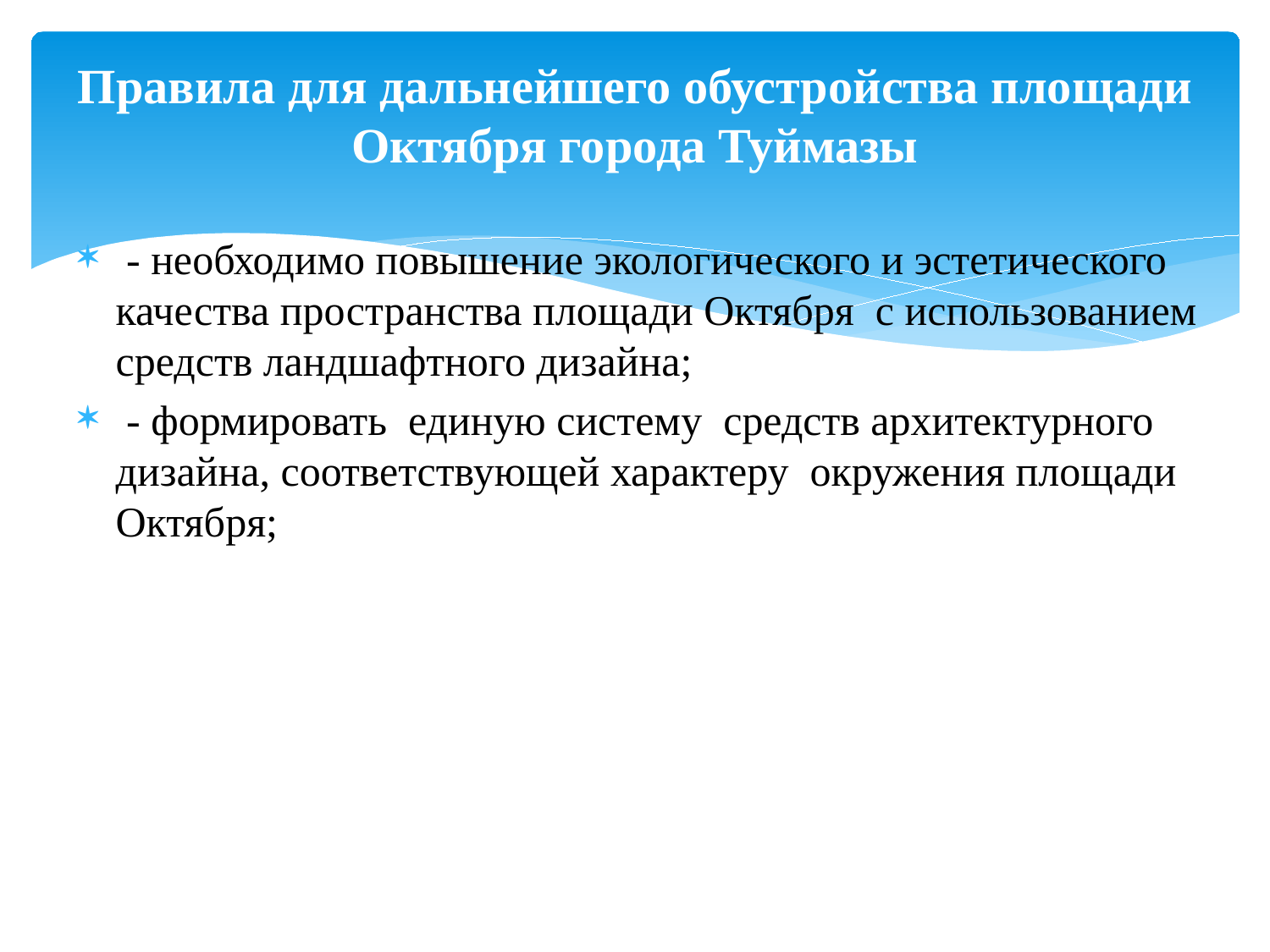

# Правила для дальнейшего обустройства площади Октября города Туймазы
 - необходимо повышение экологического и эстетического качества пространства площади Октября  с использованием средств ландшафтного дизайна;
 - формировать  единую систему  средств архитектурного дизайна, соответствующей характеру  окружения площади Октября;